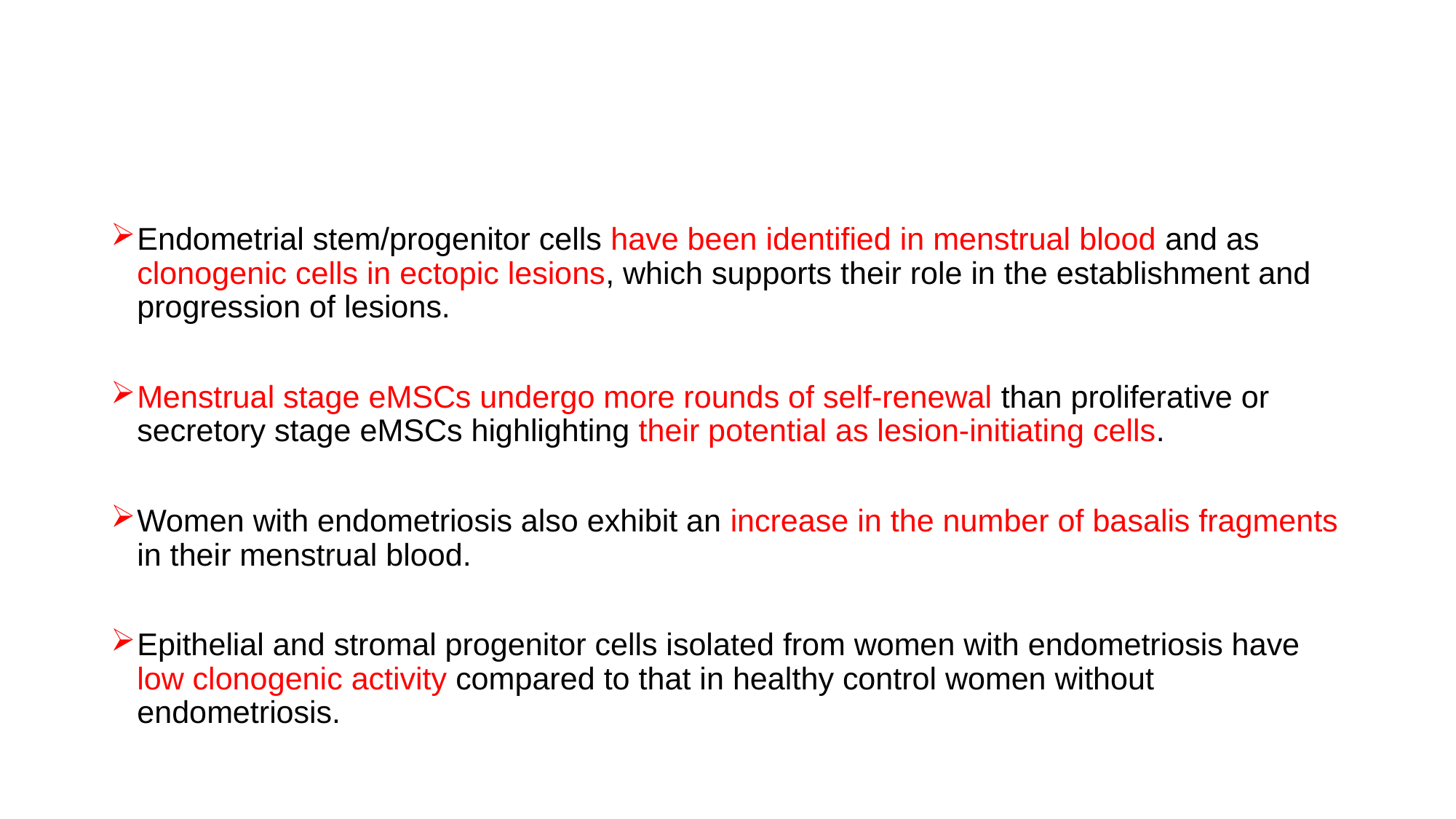

#
Endometrial stem/progenitor cells have been identified in menstrual blood and as clonogenic cells in ectopic lesions, which supports their role in the establishment and progression of lesions.

Menstrual stage eMSCs undergo more rounds of self-renewal than proliferative or secretory stage eMSCs highlighting their potential as lesion-initiating cells.

Women with endometriosis also exhibit an increase in the number of basalis fragments in their menstrual blood.

Epithelial and stromal progenitor cells isolated from women with endometriosis have low clonogenic activity compared to that in healthy control women without endometriosis.